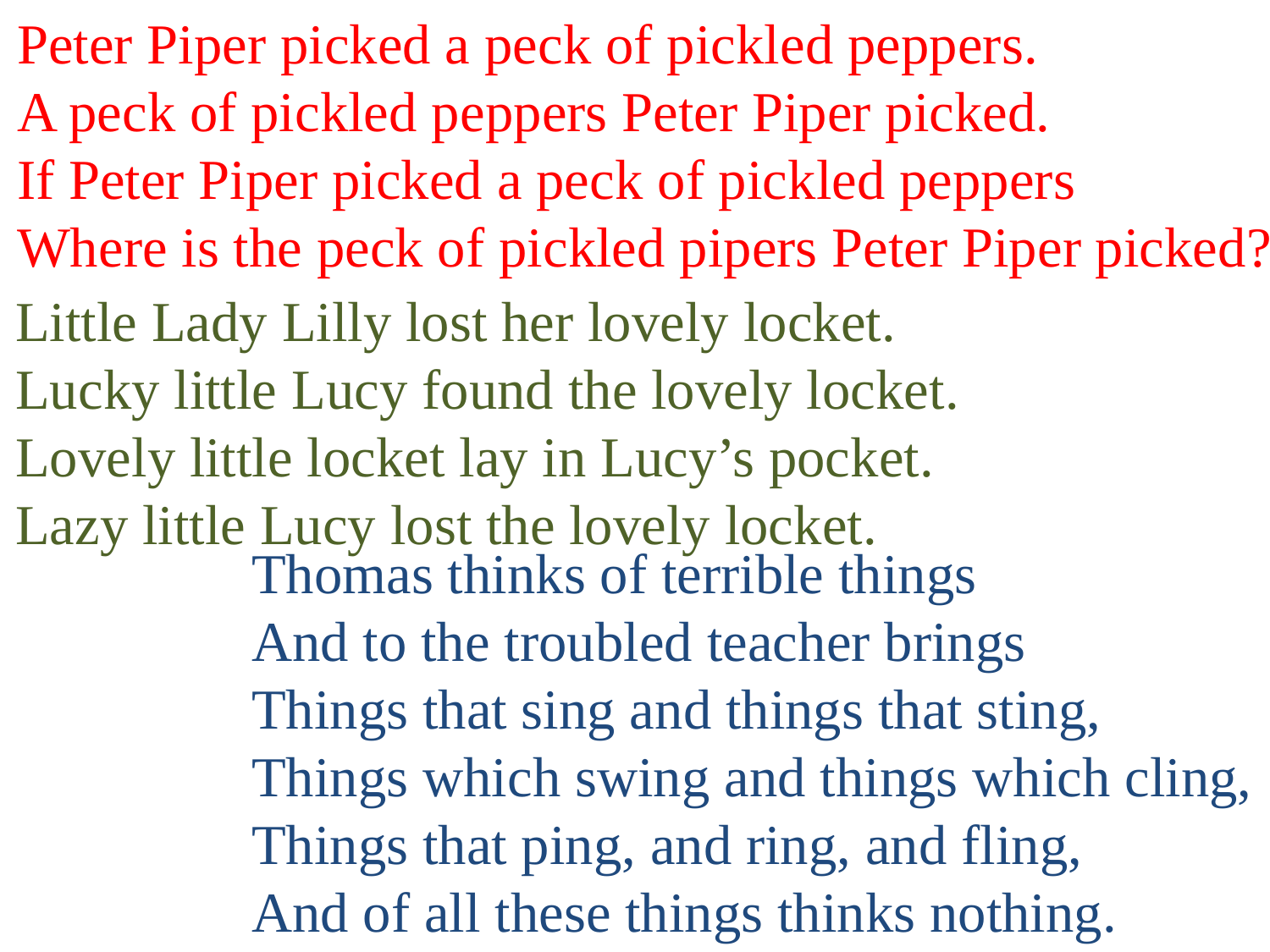

Peter Piper picked a peck of pickled peppers.
A peck of pickled peppers Peter Piper picked.
If Peter Piper picked a peck of pickled peppers
Where is the peck of pickled pipers Peter Piper picked?
Little Lady Lilly lost her lovely locket.
Lucky little Lucy found the lovely locket.
Lovely little locket lay in Lucy’s pocket.
Lazy little Lucy lost the lovely locket.
Thomas thinks of terrible things
And to the troubled teacher brings
Things that sing and things that sting,
Things which swing and things which cling,
Things that ping, and ring, and fling,
And of all these things thinks nothing.